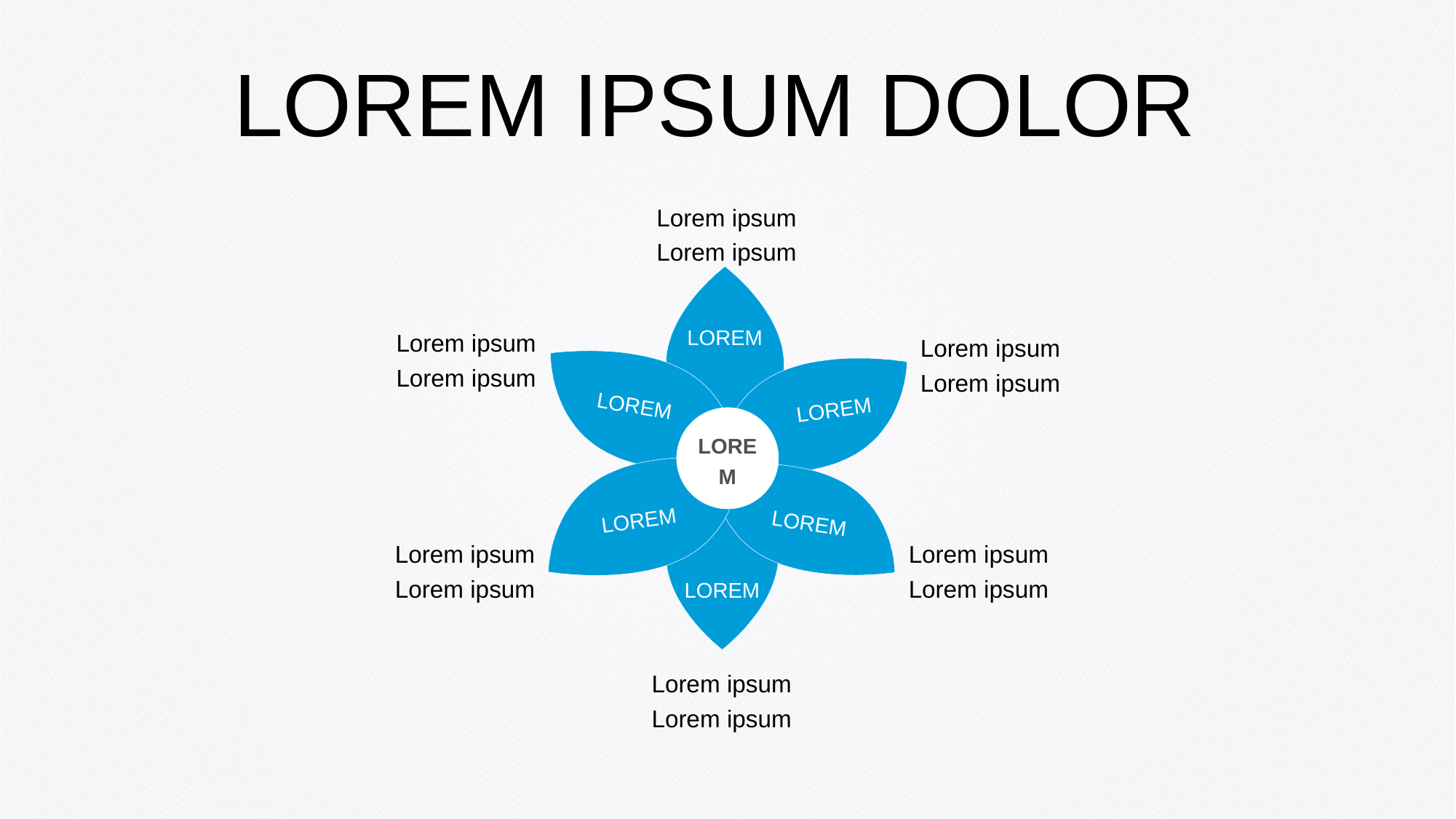

# LOREM IPSUM DOLOR
Lorem ipsum
Lorem ipsum
LOREM
Lorem ipsum
Lorem ipsum
Lorem ipsum
Lorem ipsum
LOREM
LOREM
LOREM
LOREM
LOREM
LOREM
Lorem ipsum
Lorem ipsum
Lorem ipsum
Lorem ipsum
Lorem ipsum
Lorem ipsum